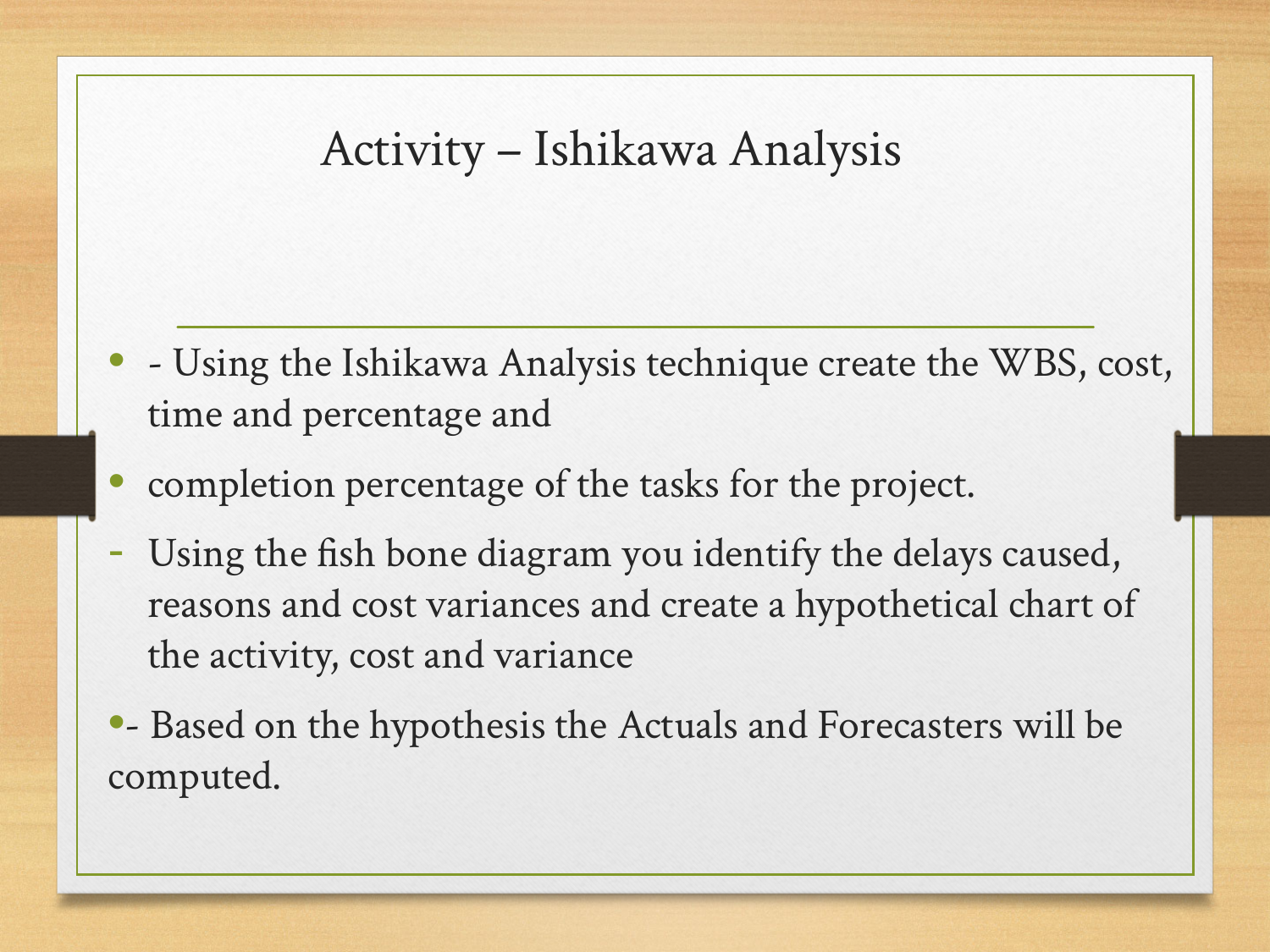

# Activity – Ishikawa Analysis
- Using the Ishikawa Analysis technique create the WBS, cost, time and percentage and
completion percentage of the tasks for the project.
Using the fish bone diagram you identify the delays caused, reasons and cost variances and create a hypothetical chart of the activity, cost and variance
- Based on the hypothesis the Actuals and Forecasters will be computed.